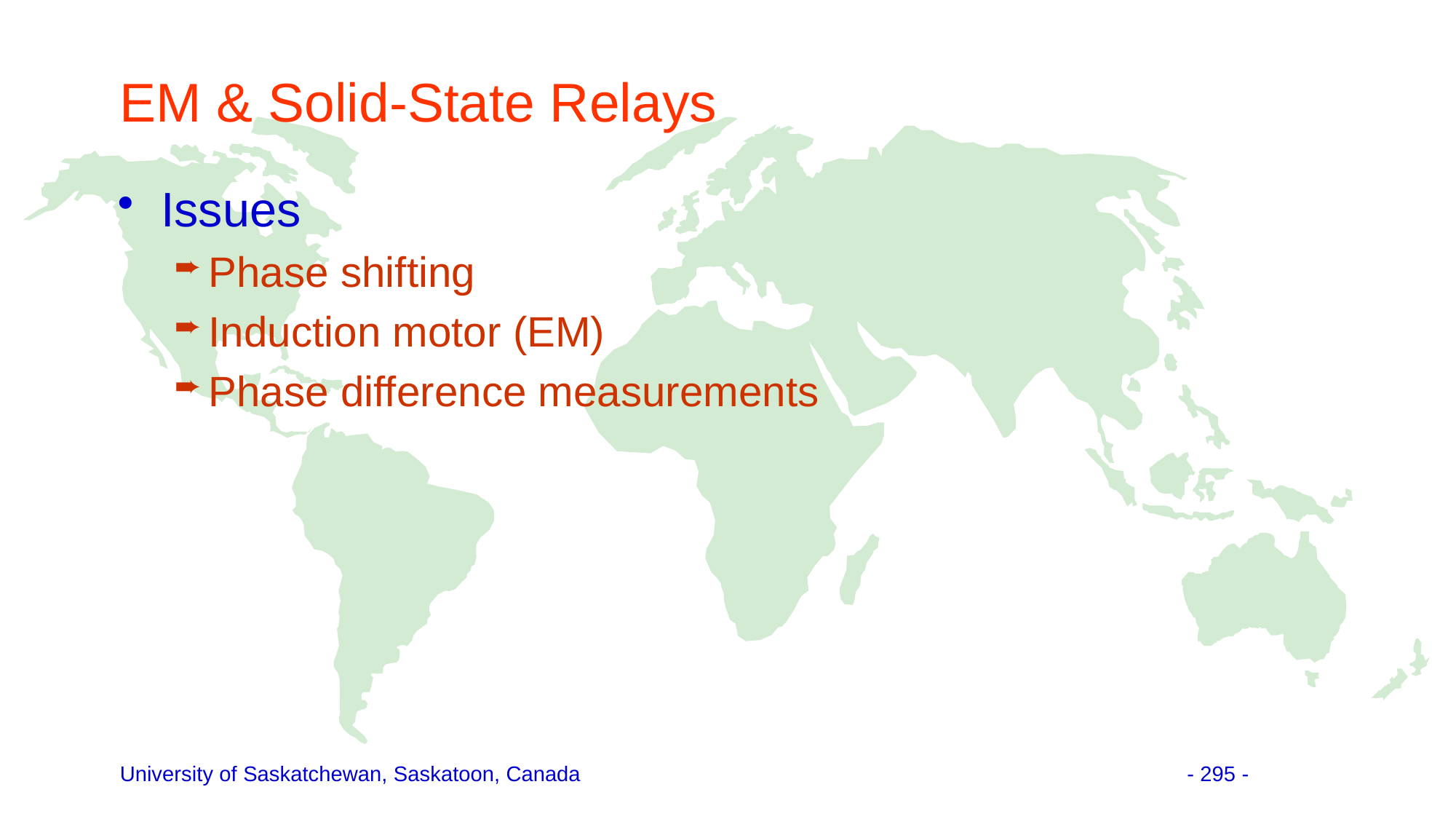

# EM & Solid-State Relays
Issues
Phase shifting
Induction motor (EM)
Phase difference measurements